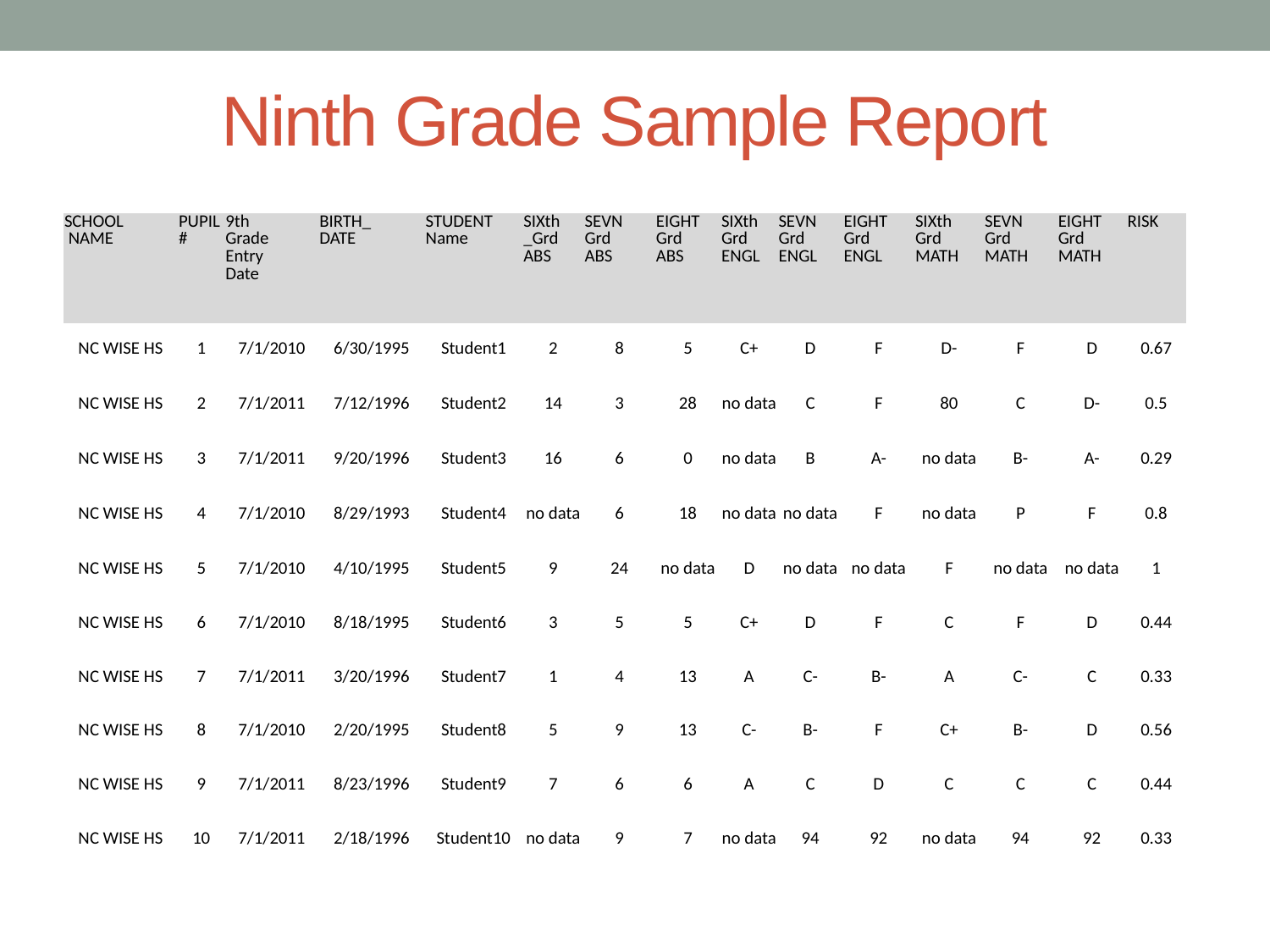

# Ninth Grade Sample Report
| SCHOOL NAME | PUPIL# | 9th Grade Entry Date | BIRTH\_ DATE | STUDENT Name | SIXth \_Grd ABS | SEVN Grd ABS | EIGHT Grd ABS | SIXth Grd ENGL | SEVN Grd ENGL | EIGHT Grd ENGL | SIXth Grd MATH | SEVN Grd MATH | EIGHT Grd MATH | RISK |
| --- | --- | --- | --- | --- | --- | --- | --- | --- | --- | --- | --- | --- | --- | --- |
| NC WISE HS | 1 | 7/1/2010 | 6/30/1995 | Student1 | 2 | 8 | 5 | C+ | D | F | D- | F | D | 0.67 |
| NC WISE HS | 2 | 7/1/2011 | 7/12/1996 | Student2 | 14 | 3 | 28 | no data | C | F | 80 | C | D- | 0.5 |
| NC WISE HS | 3 | 7/1/2011 | 9/20/1996 | Student3 | 16 | 6 | 0 | no data | B | A- | no data | B- | A- | 0.29 |
| NC WISE HS | 4 | 7/1/2010 | 8/29/1993 | Student4 | no data | 6 | 18 | no data | no data | F | no data | P | F | 0.8 |
| NC WISE HS | 5 | 7/1/2010 | 4/10/1995 | Student5 | 9 | 24 | no data | D | no data | no data | F | no data | no data | 1 |
| NC WISE HS | 6 | 7/1/2010 | 8/18/1995 | Student6 | 3 | 5 | 5 | C+ | D | F | C | F | D | 0.44 |
| NC WISE HS | 7 | 7/1/2011 | 3/20/1996 | Student7 | 1 | 4 | 13 | A | C- | B- | A | C- | C | 0.33 |
| NC WISE HS | 8 | 7/1/2010 | 2/20/1995 | Student8 | 5 | 9 | 13 | C- | B- | F | C+ | B- | D | 0.56 |
| NC WISE HS | 9 | 7/1/2011 | 8/23/1996 | Student9 | 7 | 6 | 6 | A | C | D | C | C | C | 0.44 |
| NC WISE HS | 10 | 7/1/2011 | 2/18/1996 | Student10 | no data | 9 | 7 | no data | 94 | 92 | no data | 94 | 92 | 0.33 |